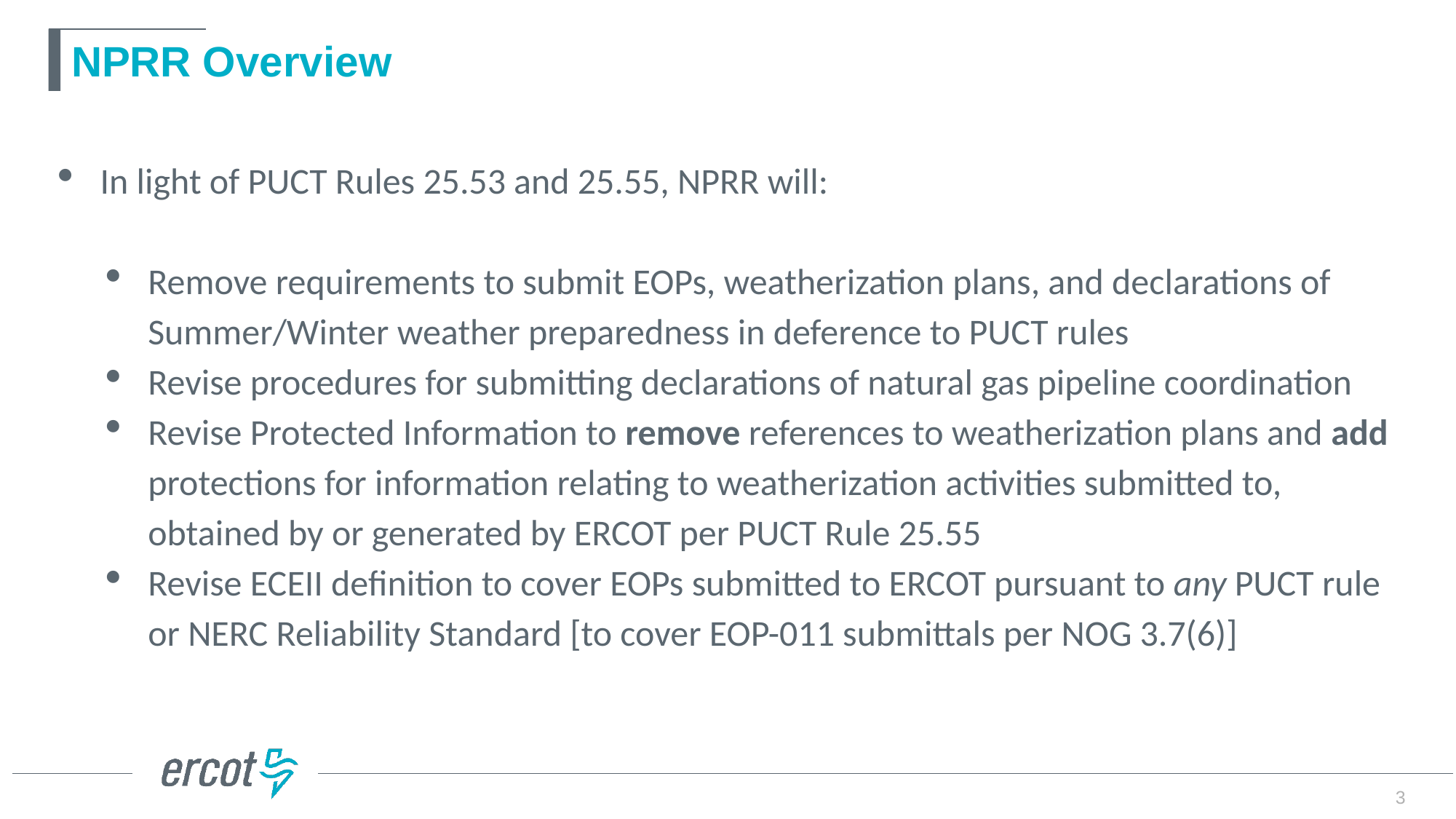

# NPRR Overview
In light of PUCT Rules 25.53 and 25.55, NPRR will:

Remove requirements to submit EOPs, weatherization plans, and declarations of Summer/Winter weather preparedness in deference to PUCT rules
Revise procedures for submitting declarations of natural gas pipeline coordination
Revise Protected Information to remove references to weatherization plans and add protections for information relating to weatherization activities submitted to, obtained by or generated by ERCOT per PUCT Rule 25.55
Revise ECEII definition to cover EOPs submitted to ERCOT pursuant to any PUCT rule or NERC Reliability Standard [to cover EOP-011 submittals per NOG 3.7(6)]

3